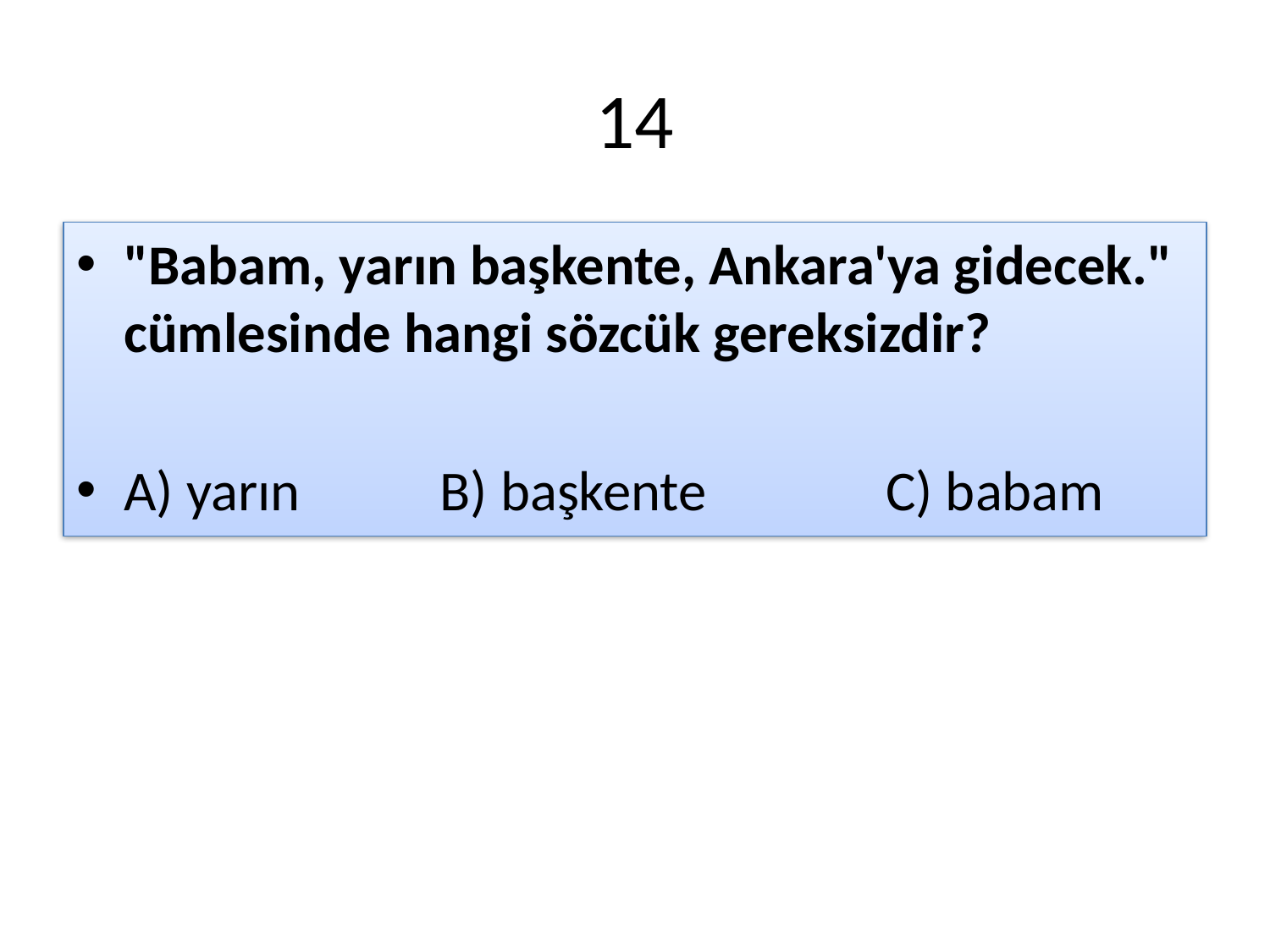

# 14
"Babam, yarın başkente, Ankara'ya gidecek." cümlesinde hangi sözcük gereksizdir?

A) yarın           B) başkente		C) babam